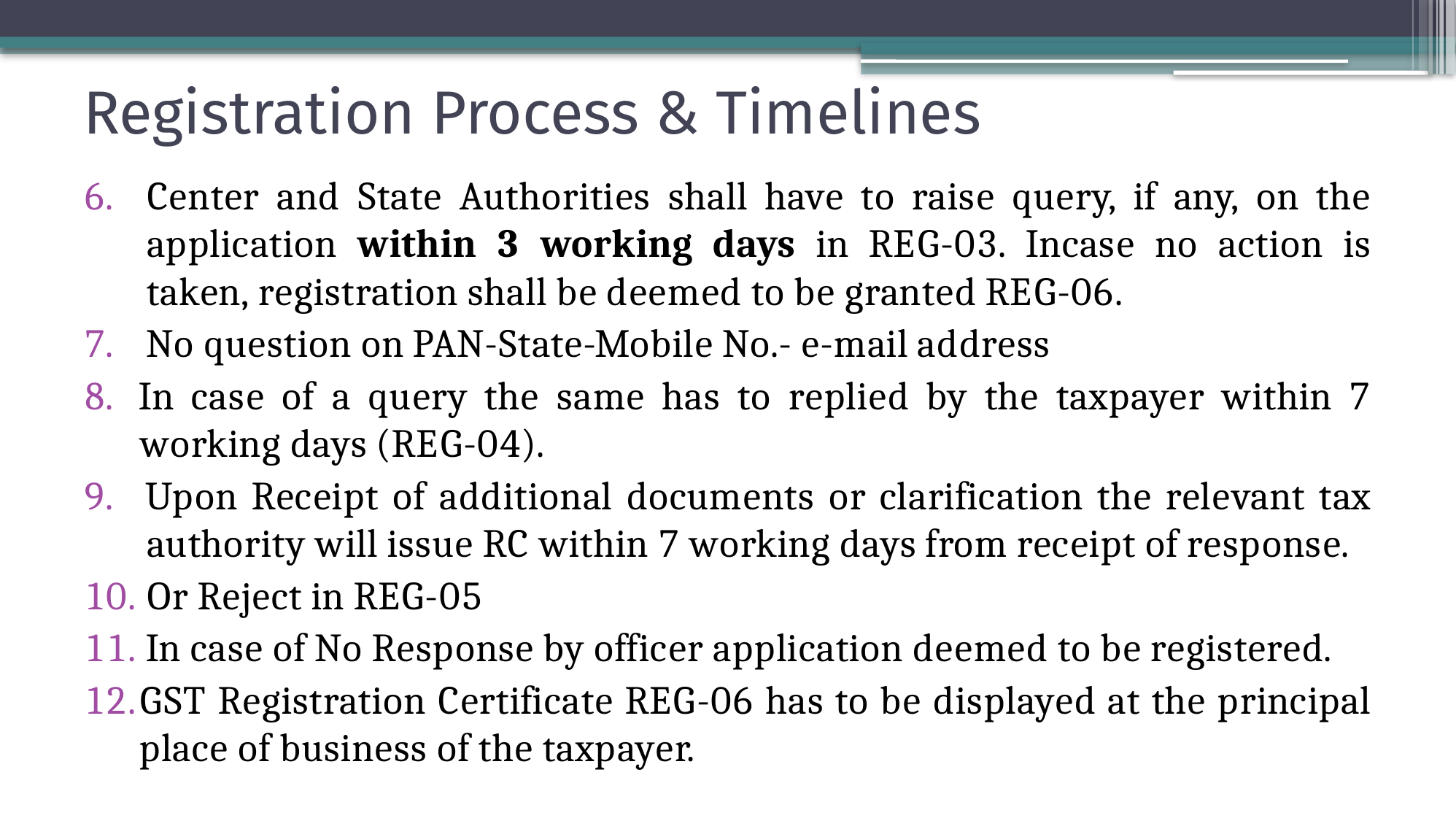

# Registration Process & Timelines
Center and State Authorities shall have to raise query, if any, on the application within 3 working days in REG-03. Incase no action is taken, registration shall be deemed to be granted REG-06.
No question on PAN-State-Mobile No.- e-mail address
In case of a query the same has to replied by the taxpayer within 7 working days (REG-04).
Upon Receipt of additional documents or clarification the relevant tax authority will issue RC within 7 working days from receipt of response.
Or Reject in REG-05
In case of No Response by officer application deemed to be registered.
GST Registration Certificate REG-06 has to be displayed at the principal place of business of the taxpayer.